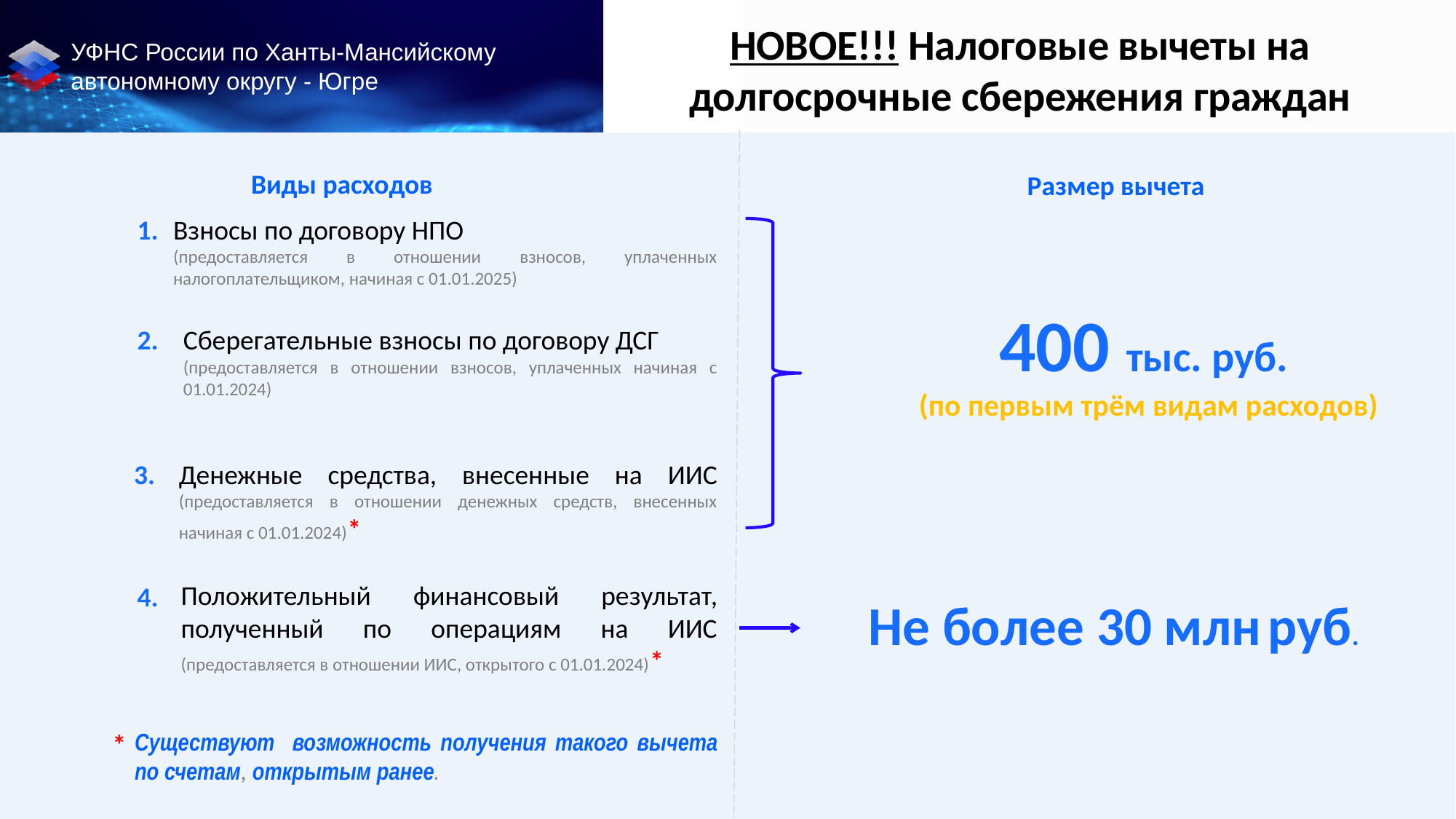

НОВОЕ!!! Налоговые вычеты на долгосрочные сбережения граждан
Виды расходов
Размер вычета
1.
Взносы по договору НПО
(предоставляется в отношении взносов, уплаченных налогоплательщиком, начиная с 01.01.2025)

400 тыс. руб.
(по первым трём видам расходов)
2.
Сберегательные взносы по договору ДСГ
(предоставляется в отношении взносов, уплаченных начиная с 01.01.2024)

Денежные средства, внесенные на ИИС (предоставляется в отношении денежных средств, внесенных начиная с 01.01.2024)*

3.
Положительный финансовый результат, полученный по операциям на ИИС (предоставляется в отношении ИИС, открытого с 01.01.2024)*

4.
Не более 30 млн руб.
*
Существуют  возможность получения такого вычета по счетам, открытым ранее.